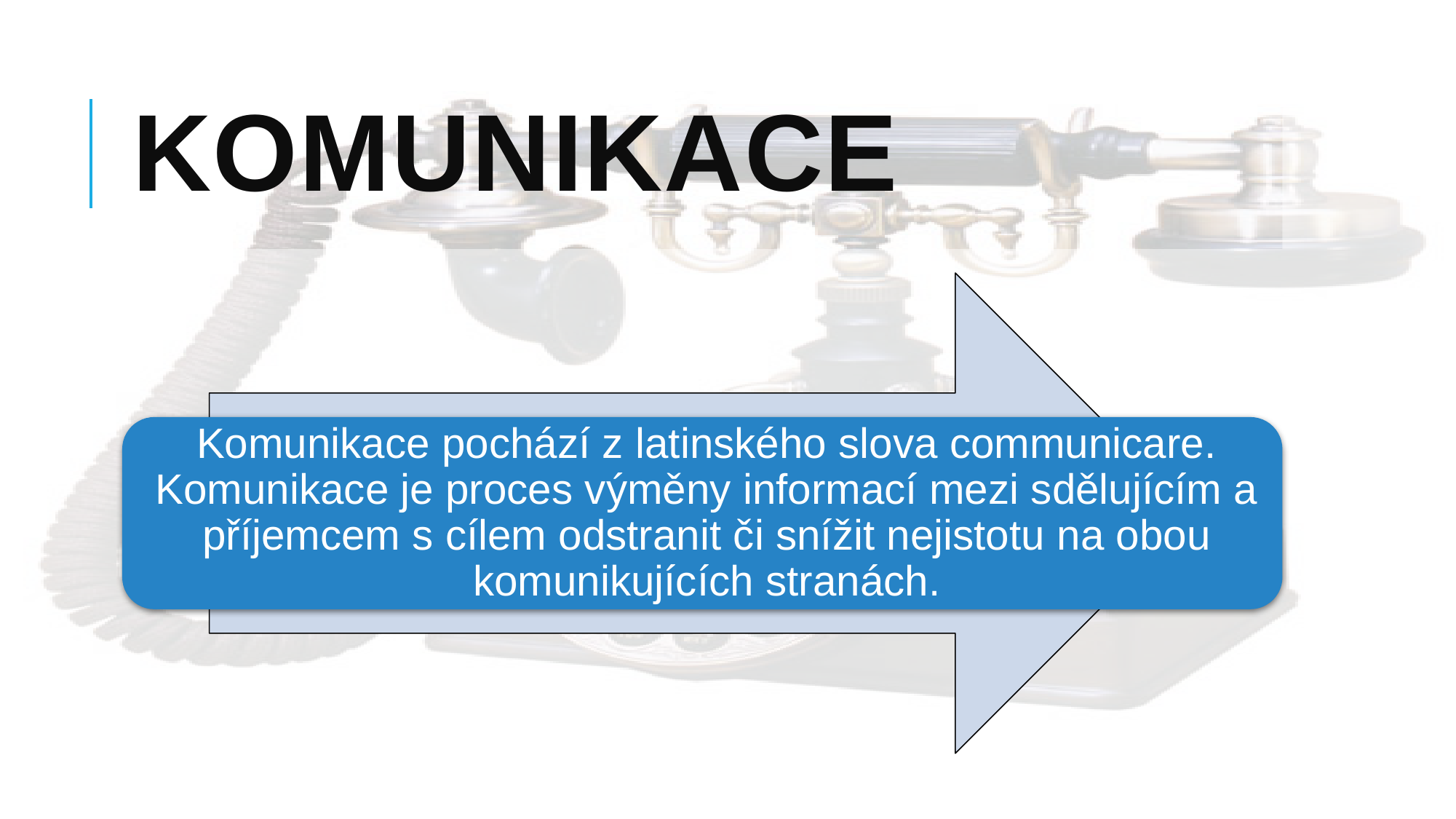

# Komunikace
Komunikace pochází z latinského slova communicare. Komunikace je proces výměny informací mezi sdělujícím a příjemcem s cílem odstranit či snížit nejistotu na obou komunikujících stranách.